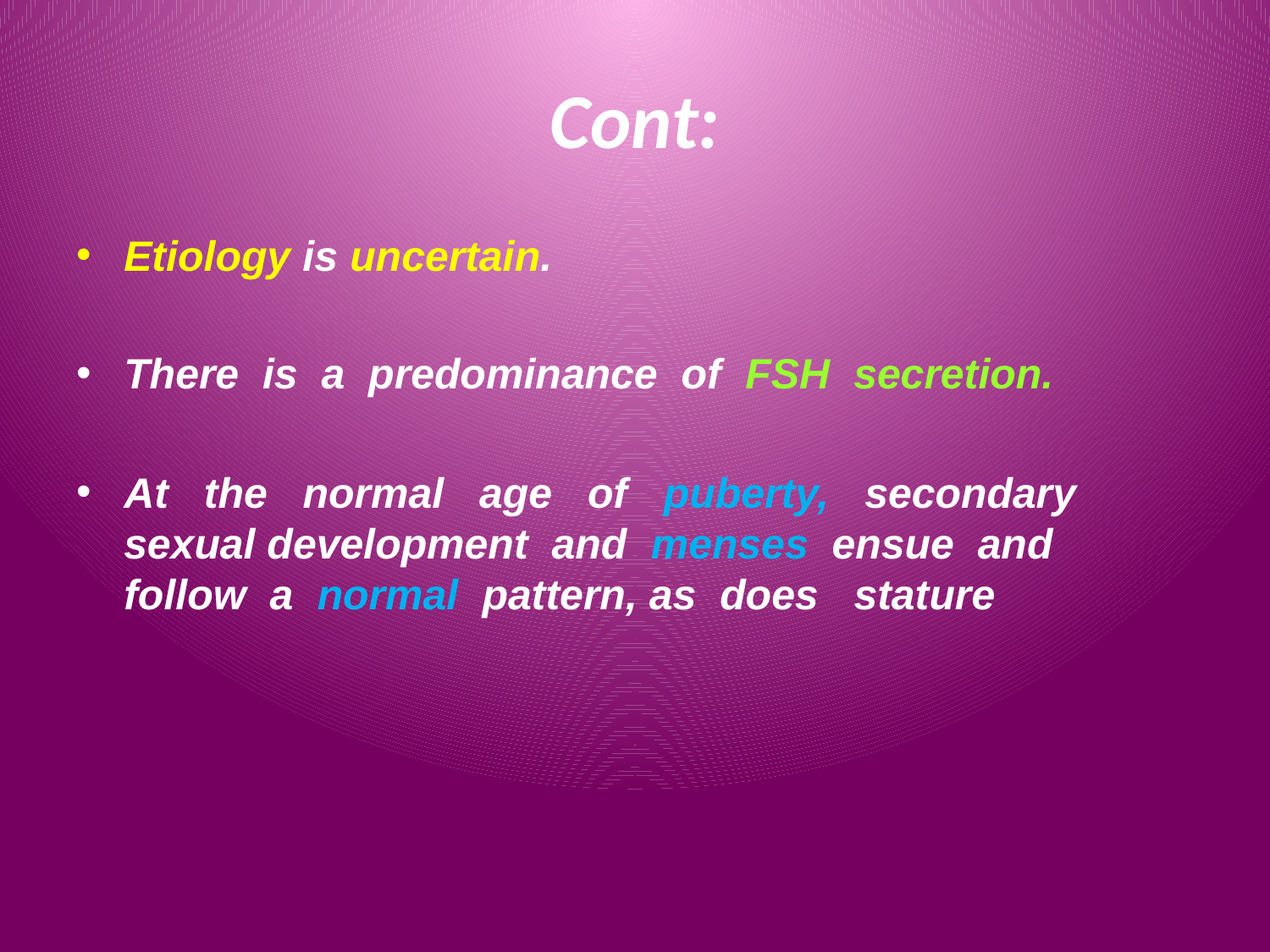

# Cont:
Etiology is uncertain.

There  is  a  predominance  of  FSH  secretion.

At   the   normal   age   of   puberty,   secondary  sexual development  and  menses  ensue  and  follow  a  normal  pattern, as  does   stature